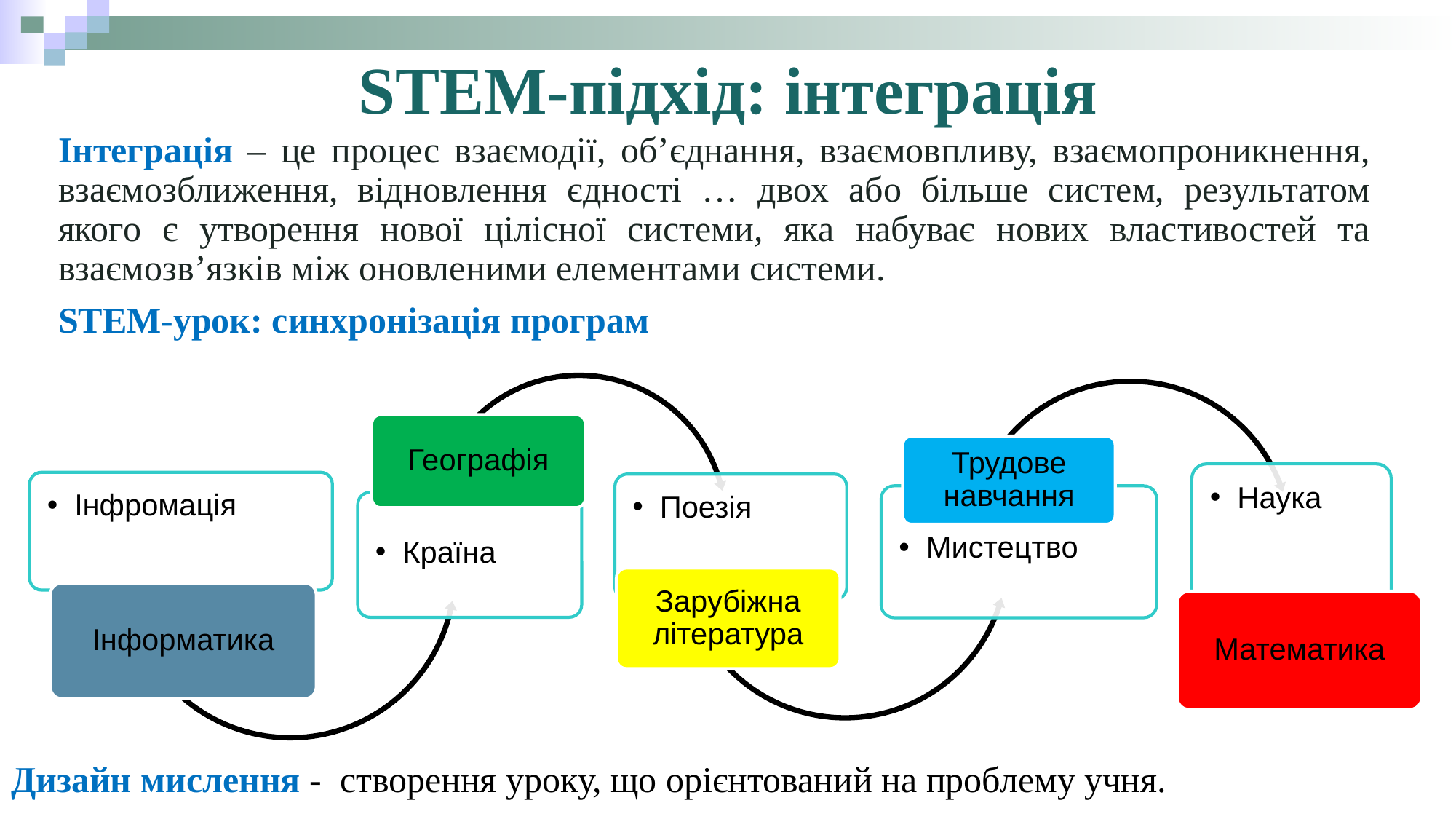

STEM-підхід: інтеграція
Інтеграція – це процес взаємодії, об’єднання, взаємовпливу, взаємопроникнення, взаємозближення, відновлення єдності … двох або більше систем, результатом якого є утворення нової цілісної системи, яка набуває нових властивостей та взаємозв’язків між оновленими елементами системи.
STEM-урок: синхронізація програм

Географія

Трудове навчання

Наука

Інфромація
Поезія

Мистецтво
Країна

Зарубіжна література

Інформатика

Математика
# Дизайн мислення -  створення уроку, що орієнтований на проблему учня.